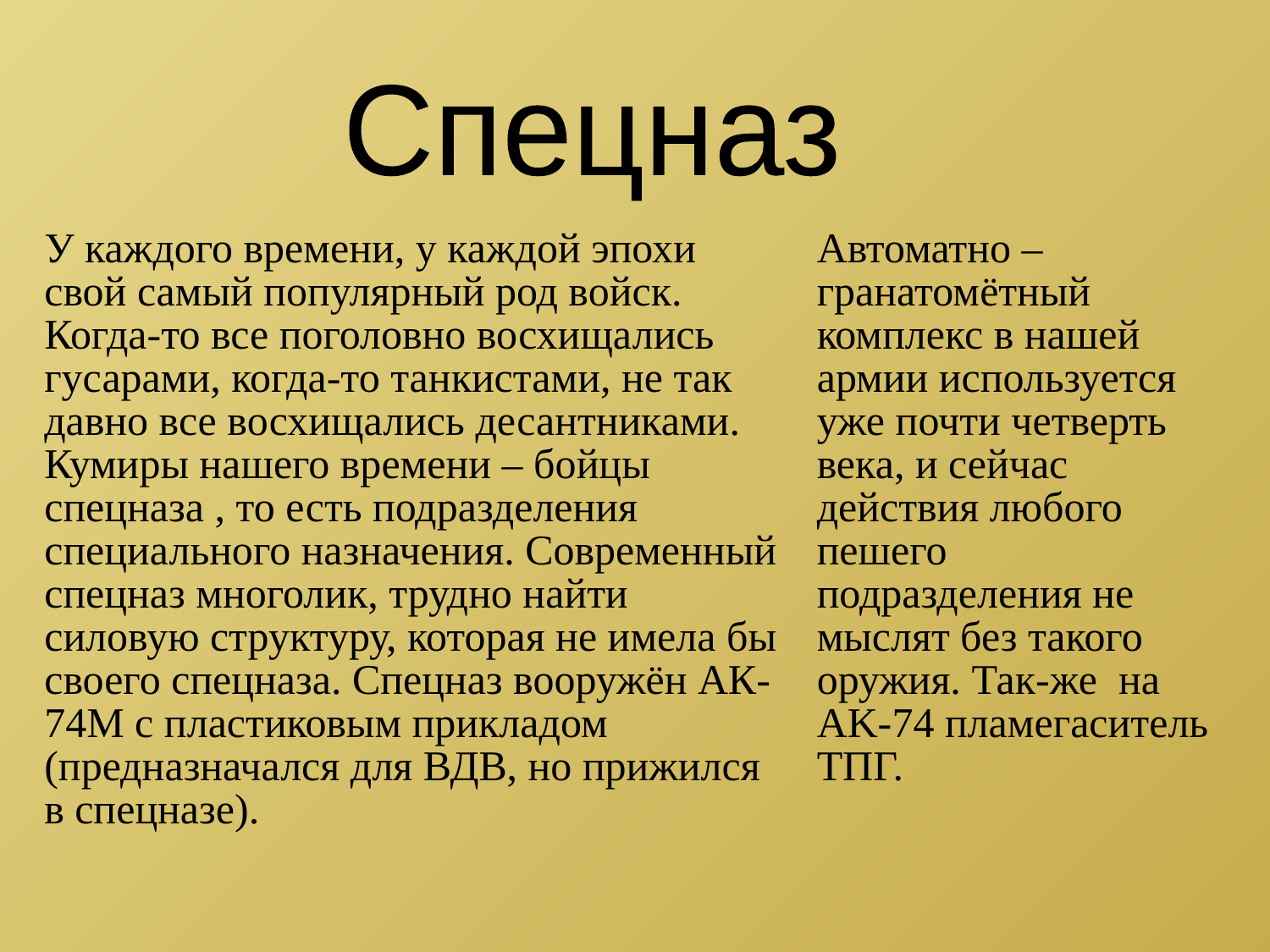

Спецназ
У каждого времени, у каждой эпохи свой самый популярный род войск. Когда-то все поголовно восхищались гусарами, когда-то танкистами, не так давно все восхищались десантниками. Кумиры нашего времени – бойцы спецназа , то есть подразделения специального назначения. Современный спецназ многолик, трудно найти силовую структуру, которая не имела бы своего спецназа. Спецназ вооружён АК-74М с пластиковым прикладом (предназначался для ВДВ, но прижился в спецназе).
Автоматно –гранатомётный комплекс в нашей армии используется уже почти четверть века, и сейчас действия любого пешего подразделения не мыслят без такого оружия. Так-же  на AK-74 пламегаситель ТПГ.